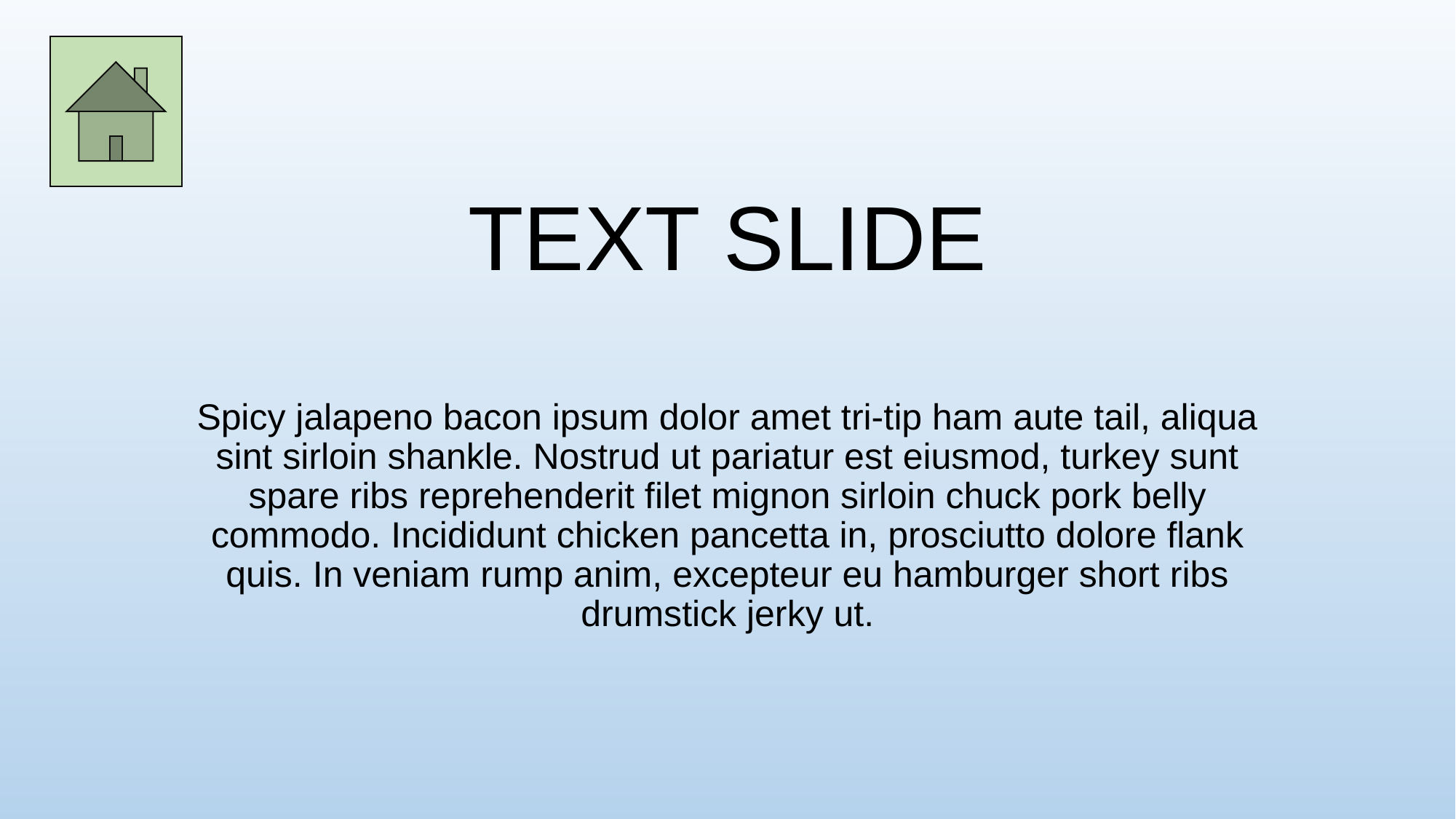

# TEXT SLIDE
Spicy jalapeno bacon ipsum dolor amet tri-tip ham aute tail, aliqua sint sirloin shankle. Nostrud ut pariatur est eiusmod, turkey sunt spare ribs reprehenderit filet mignon sirloin chuck pork belly commodo. Incididunt chicken pancetta in, prosciutto dolore flank quis. In veniam rump anim, excepteur eu hamburger short ribs drumstick jerky ut.